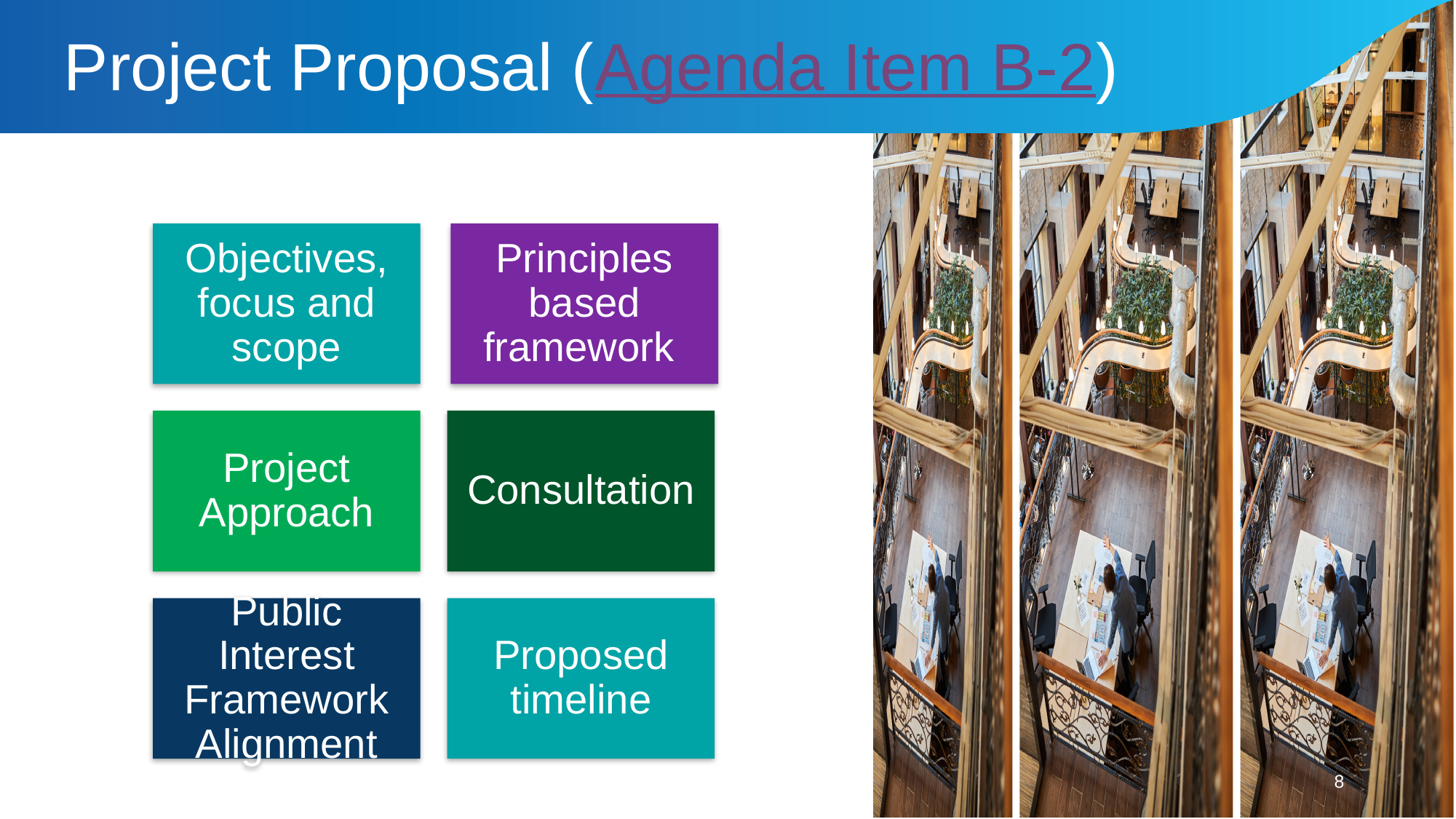

# Project Proposal (Agenda Item B-2)
Objectives, focus and scope
Principles based framework
Project Approach
Consultation
Public Interest Framework Alignment
Proposed timeline
8